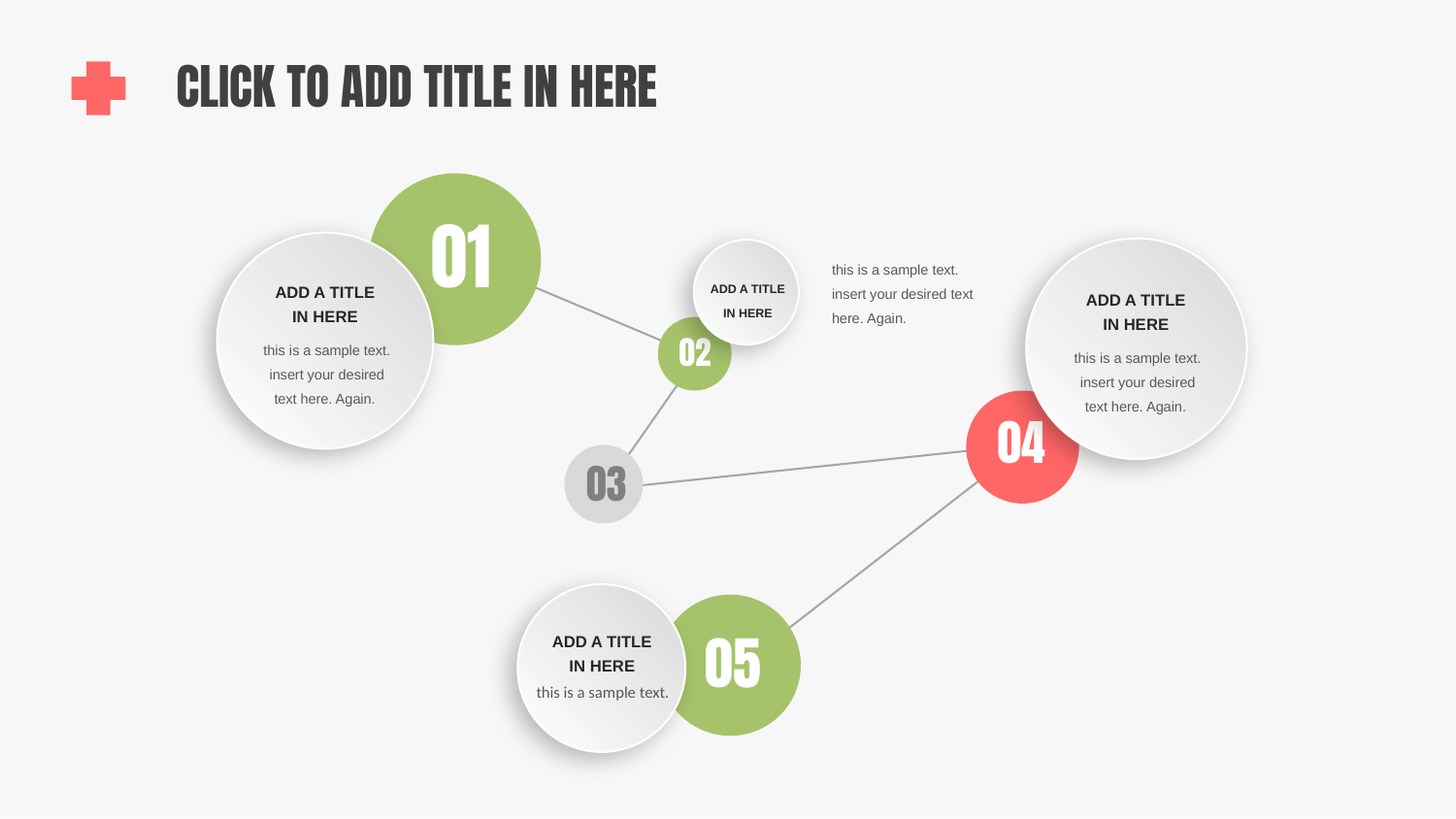

01

ADD A TITLE IN HERE
this is a sample text. insert your desired text here. Again.

ADD A TITLE IN HERE
this is a sample text. insert your desired text here. Again.

ADD A TITLE IN HERE
this is a sample text. insert your desired text here. Again.

02

04

03

ADD A TITLE IN HERE
this is a sample text.

05